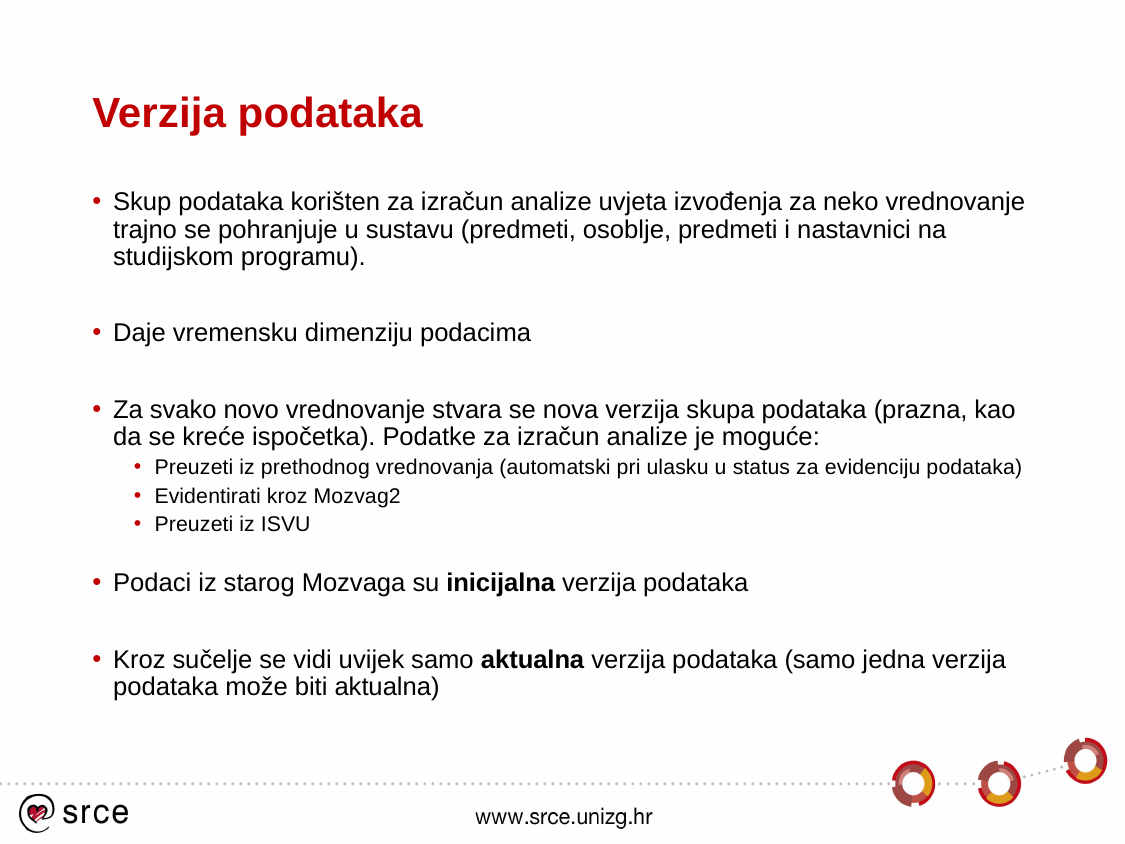

# Verzija podataka
Skup podataka korišten za izračun analize uvjeta izvođenja za neko vrednovanje trajno se pohranjuje u sustavu (predmeti, osoblje, predmeti i nastavnici na studijskom programu).

Daje vremensku dimenziju podacima

Za svako novo vrednovanje stvara se nova verzija skupa podataka (prazna, kao da se kreće ispočetka). Podatke za izračun analize je moguće:
Preuzeti iz prethodnog vrednovanja (automatski pri ulasku u status za evidenciju podataka)
Evidentirati kroz Mozvag2
Preuzeti iz ISVU
Podaci iz starog Mozvaga su inicijalna verzija podataka

Kroz sučelje se vidi uvijek samo aktualna verzija podataka (samo jedna verzija podataka može biti aktualna)